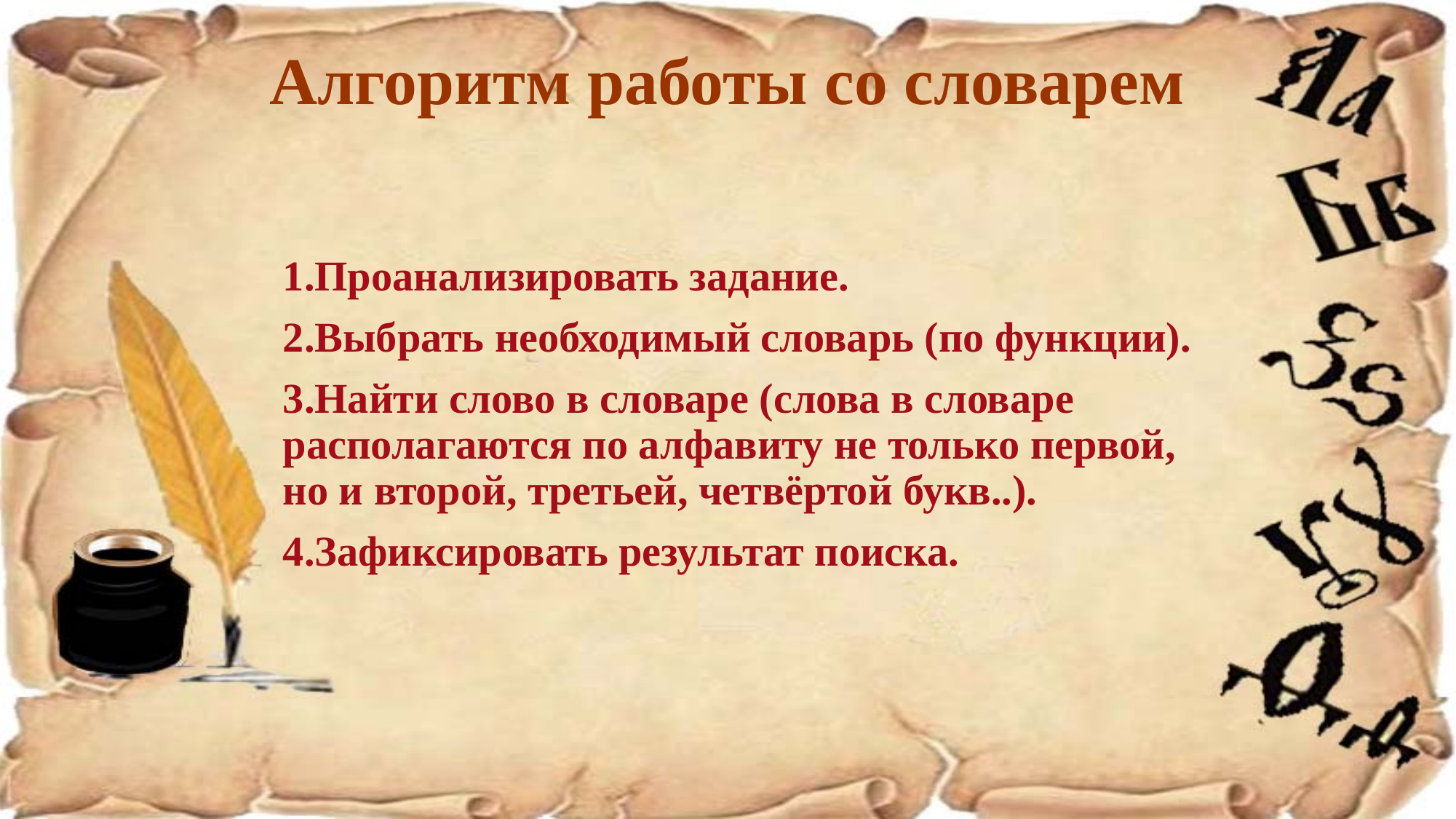

# Алгоритм работы со словарем

1.Проанализировать задание.
2.Выбрать необходимый словарь (по функции).
3.Найти слово в словаре (слова в словаре располагаются по алфавиту не только первой, но и второй, третьей, четвёртой букв..).
4.Зафиксировать результат поиска.